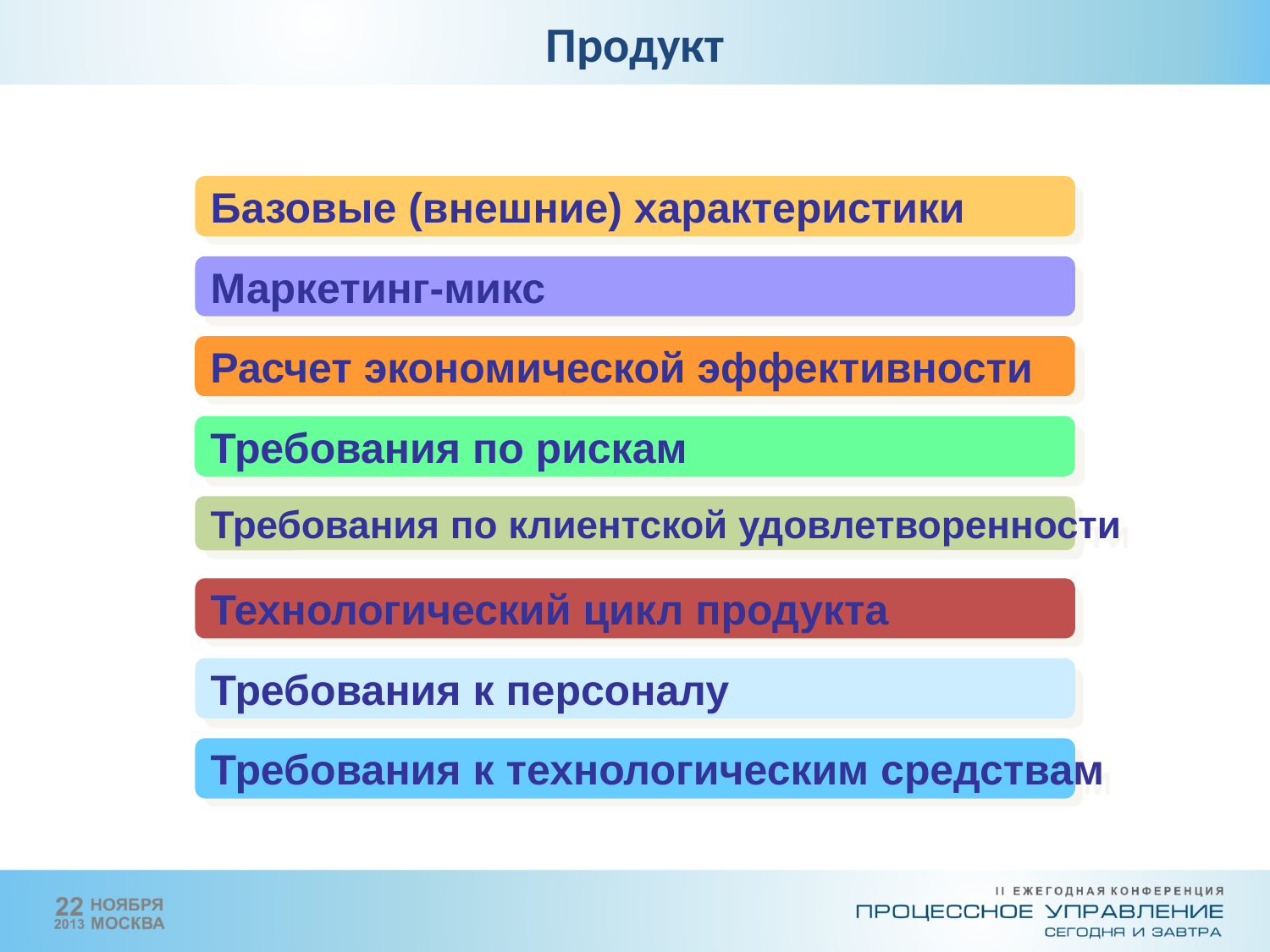

Продукт
Базовые (внешние) характеристики
Маркетинг-микс
Расчет экономической эффективности
Требования по рискам
Требования по клиентской удовлетворенности
Технологический цикл продукта
Требования к персоналу
Требования к технологическим средствам